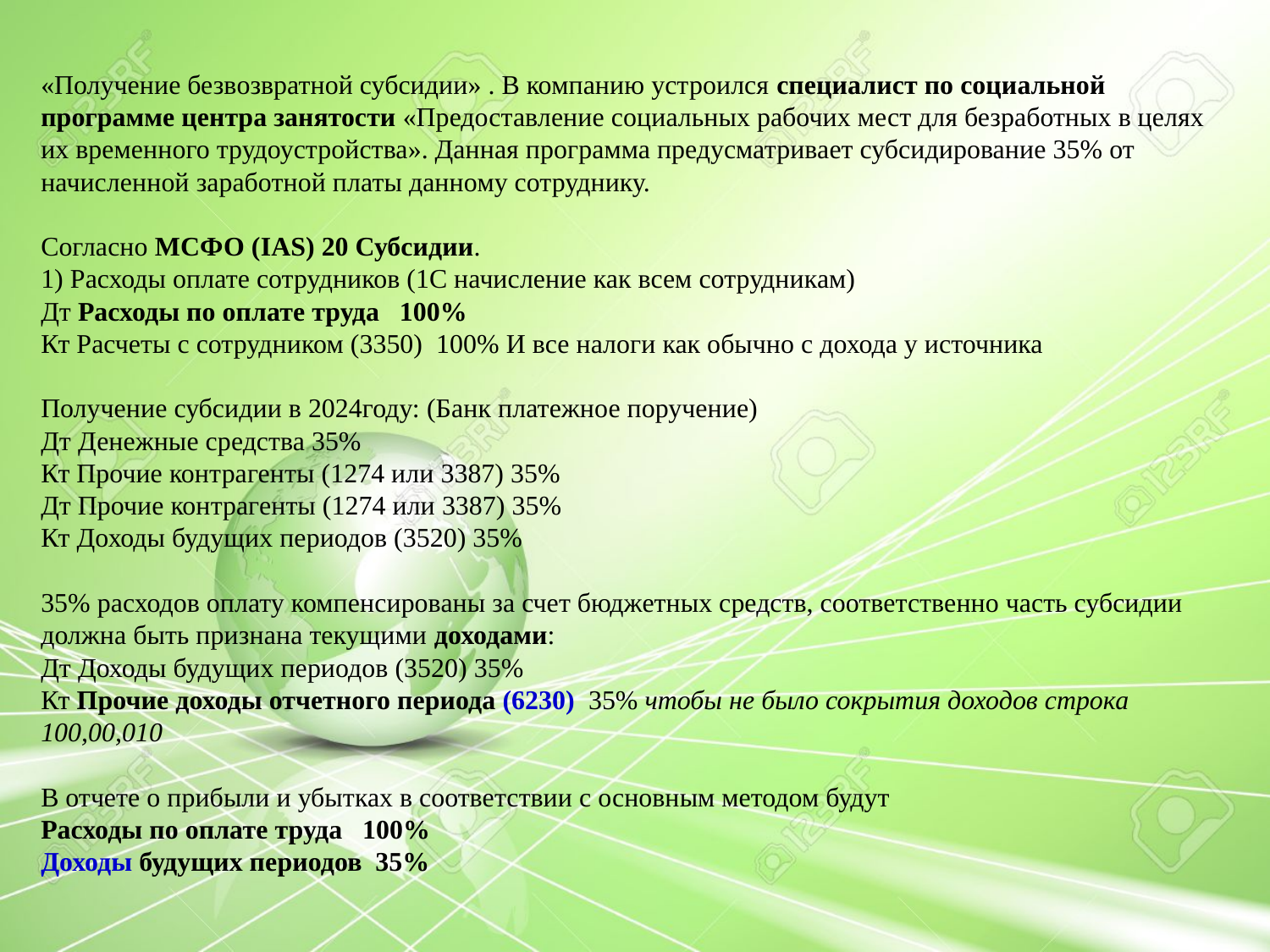

«Получение безвозвратной субсидии» . В компанию устроился специалист по социальной программе центра занятости «Предоставление социальных рабочих мест для безработных в целях их временного трудоустройства». Данная программа предусматривает субсидирование 35% от начисленной заработной платы данному сотруднику.

Согласно МСФО (IAS) 20 Субсидии.
1) Расходы оплате сотрудников (1С начисление как всем сотрудникам)
Дт Расходы по оплате труда   100%
Кт Расчеты с сотрудником (3350)  100% И все налоги как обычно с дохода у источника

Получение субсидии в 2024году: (Банк платежное поручение)
Дт Денежные средства 35%
Кт Прочие контрагенты (1274 или 3387) 35%
Дт Прочие контрагенты (1274 или 3387) 35%
Кт Доходы будущих периодов (3520) 35%

35% расходов оплату компенсированы за счет бюджетных средств, соответственно часть субсидии должна быть признана текущими доходами:
Дт Доходы будущих периодов (3520) 35%
Кт Прочие доходы отчетного периода (6230)  35% чтобы не было сокрытия доходов строка 100,00,010

В отчете о прибыли и убытках в соответствии с основным методом будут
Расходы по оплате труда   100%
Доходы будущих периодов  35%